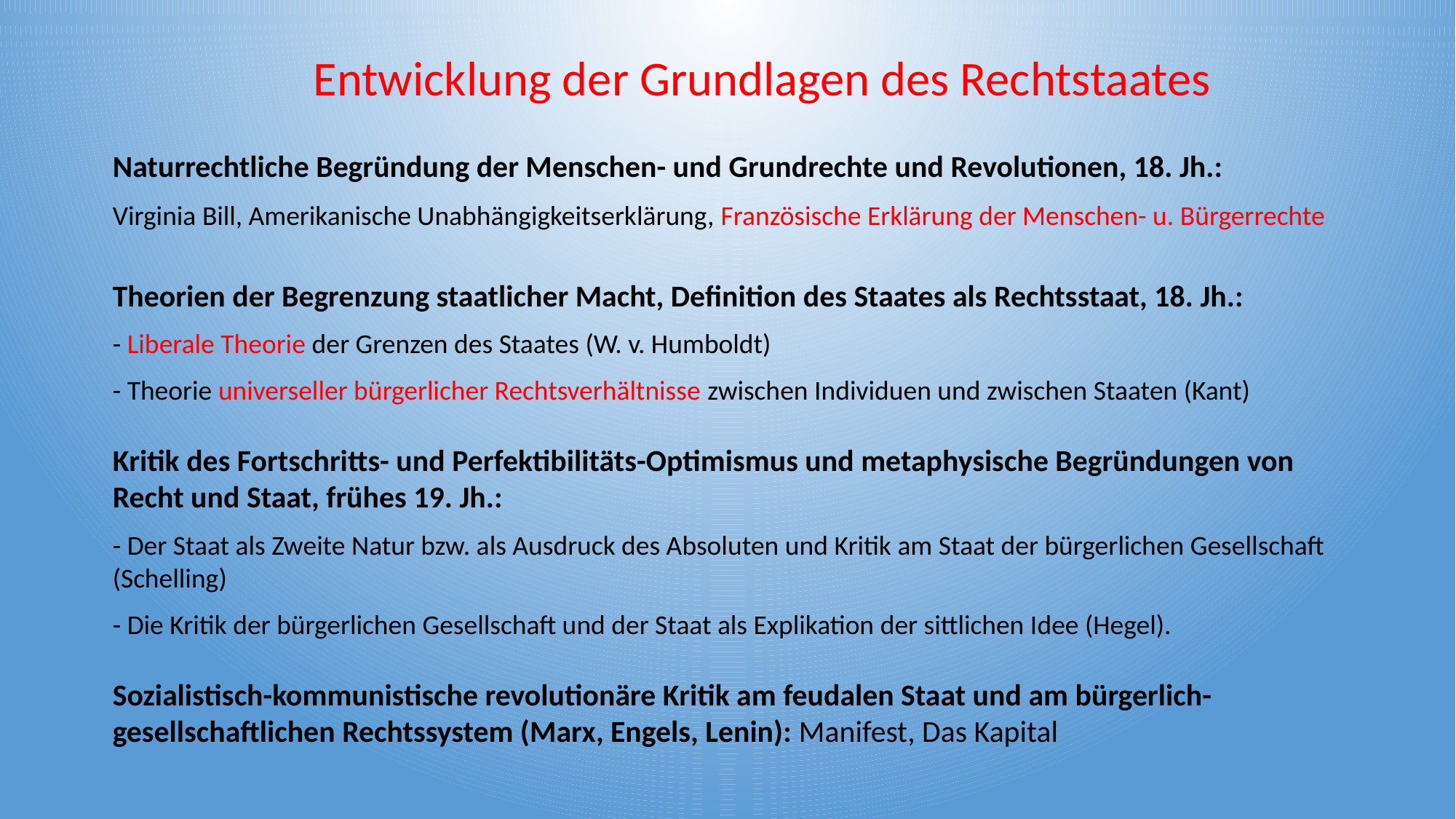

Entwicklung der Grundlagen des Rechtstaates
Naturrechtliche Begründung der Menschen- und Grundrechte und Revolutionen, 18. Jh.:
Virginia Bill, Amerikanische Unabhängigkeitserklärung, Französische Erklärung der Menschen- u. Bürgerrechte

Theorien der Begrenzung staatlicher Macht, Definition des Staates als Rechtsstaat, 18. Jh.:
- Liberale Theorie der Grenzen des Staates (W. v. Humboldt)
- Theorie universeller bürgerlicher Rechtsverhältnisse zwischen Individuen und zwischen Staaten (Kant)

Kritik des Fortschritts- und Perfektibilitäts-Optimismus und metaphysische Begründungen von Recht und Staat, frühes 19. Jh.:
- Der Staat als Zweite Natur bzw. als Ausdruck des Absoluten und Kritik am Staat der bürgerlichen Gesellschaft (Schelling)
- Die Kritik der bürgerlichen Gesellschaft und der Staat als Explikation der sittlichen Idee (Hegel).

Sozialistisch-kommunistische revolutionäre Kritik am feudalen Staat und am bürgerlich-gesellschaftlichen Rechtssystem (Marx, Engels, Lenin): Manifest, Das Kapital